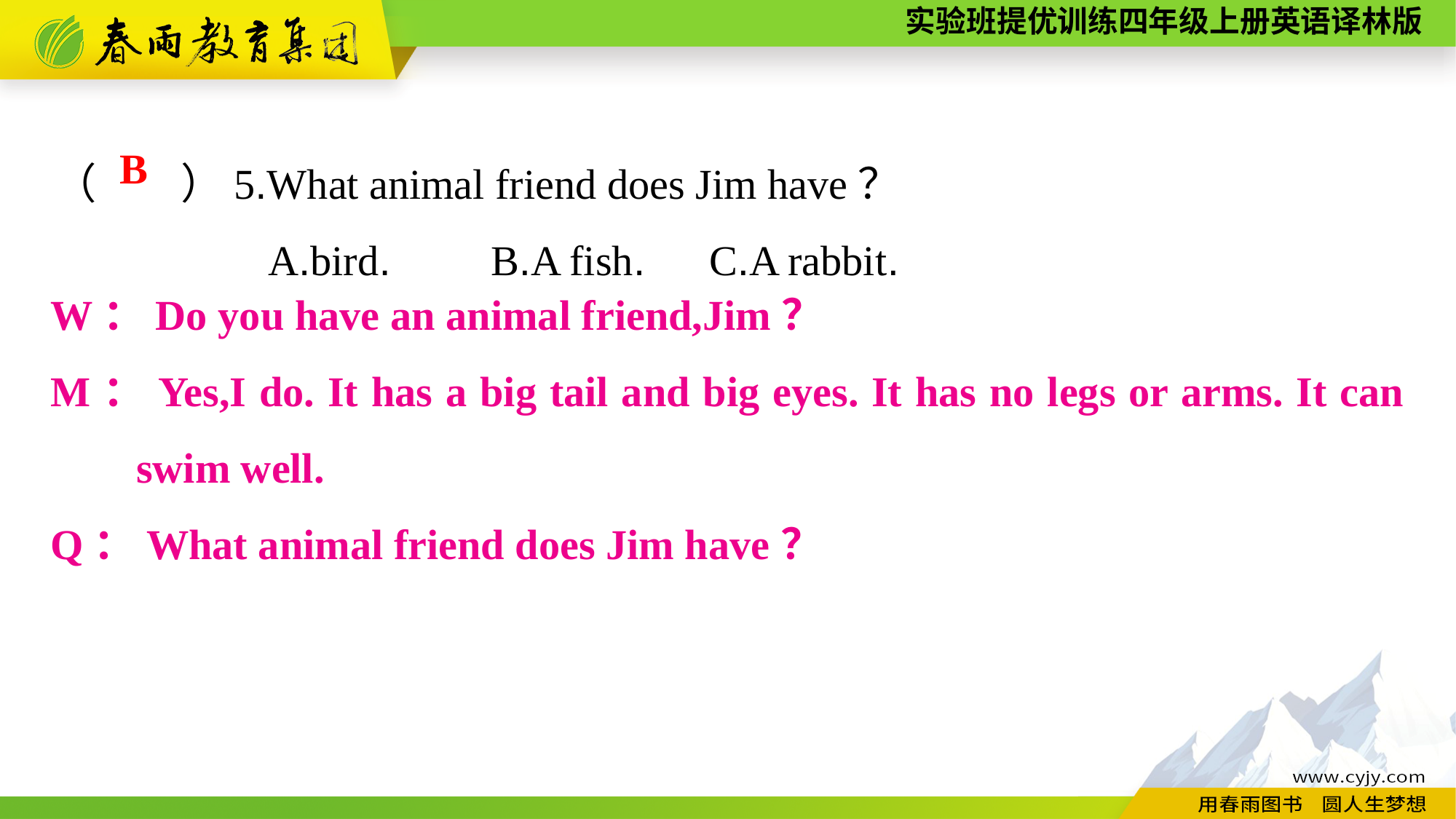

（　　）5.What animal friend does Jim have？
A.bird.	B.A fish.	C.A rabbit.
B
W：Do you have an animal friend,Jim？
M：Yes,I do. It has a big tail and big eyes. It has no legs or arms. It can 	swim well.
Q：What animal friend does Jim have？